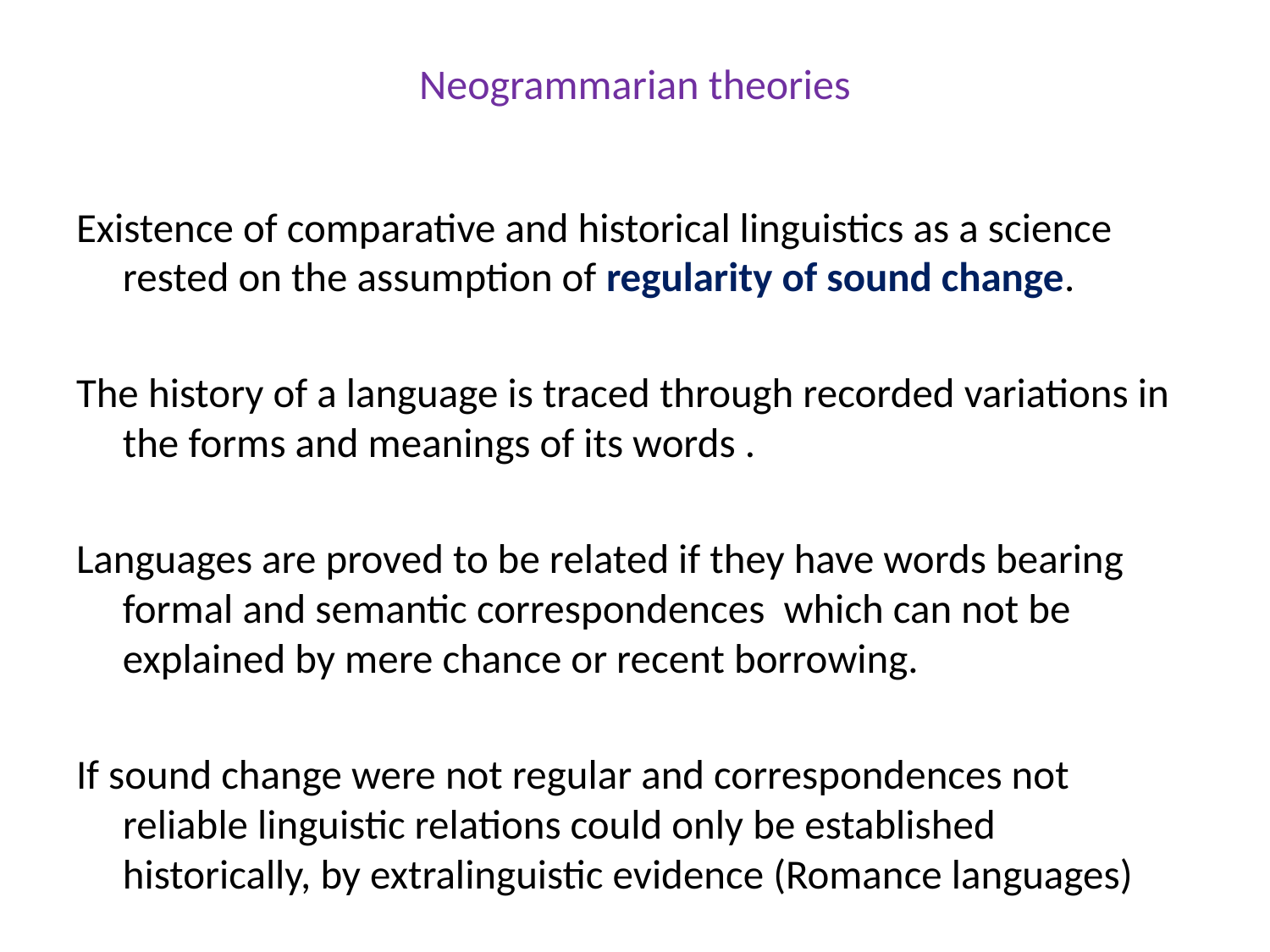

# Neogrammarian theories

Existence of comparative and historical linguistics as a science rested on the assumption of regularity of sound change.

The history of a language is traced through recorded variations in the forms and meanings of its words .

Languages are proved to be related if they have words bearing formal and semantic correspondences  which can not be explained by mere chance or recent borrowing.

If sound change were not regular and correspondences not reliable linguistic relations could only be established historically, by extralinguistic evidence (Romance languages)